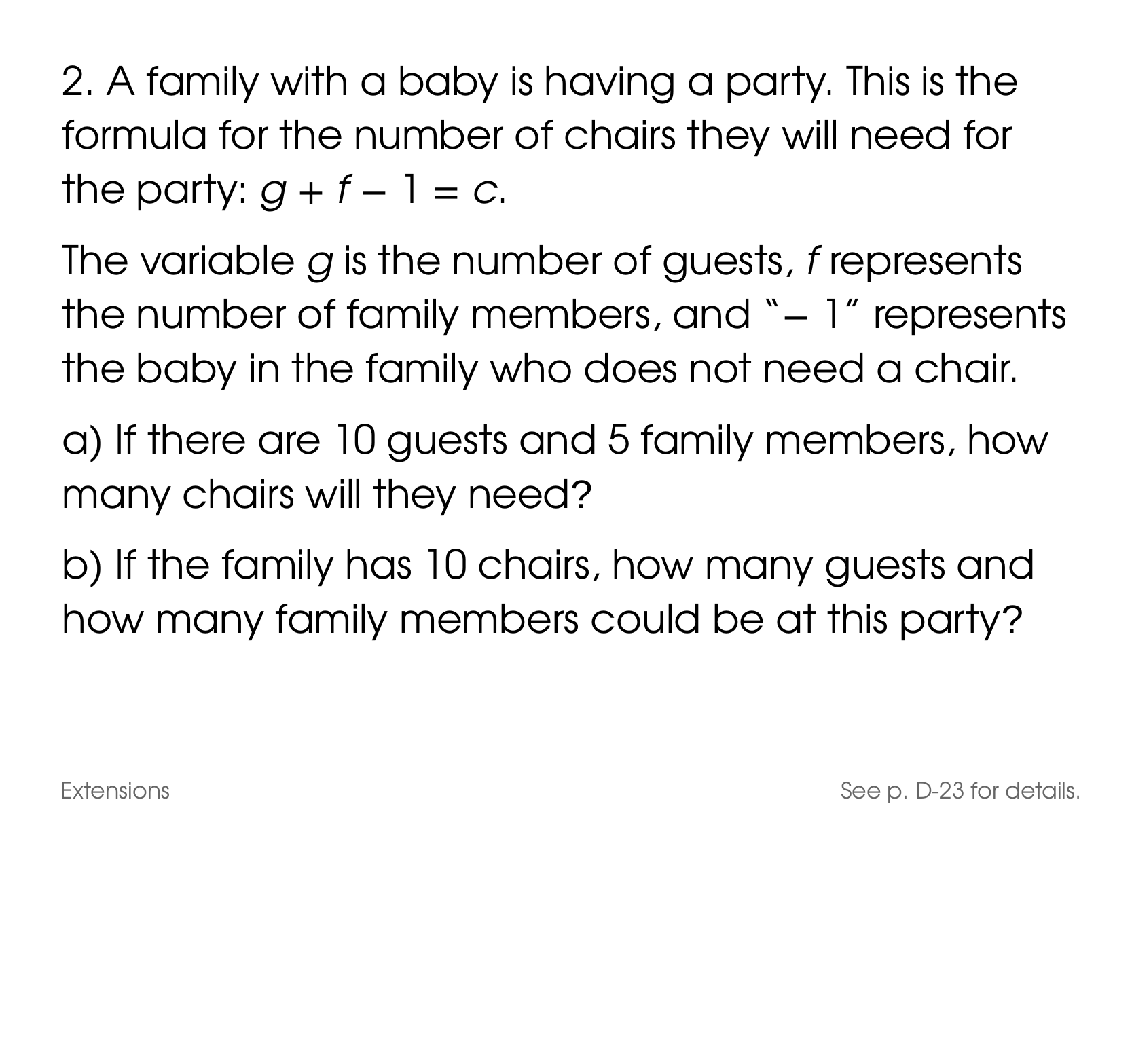

2. A family with a baby is having a party. This is the formula for the number of chairs they will need for the party: g + f − 1 = c.
The variable g is the number of guests, f represents the number of family members, and “− 1” represents the baby in the family who does not need a chair.
a) If there are 10 guests and 5 family members, how many chairs will they need?
b) If the family has 10 chairs, how many guests and how many family members could be at this party?
Extensions
See p. D-23 for details.